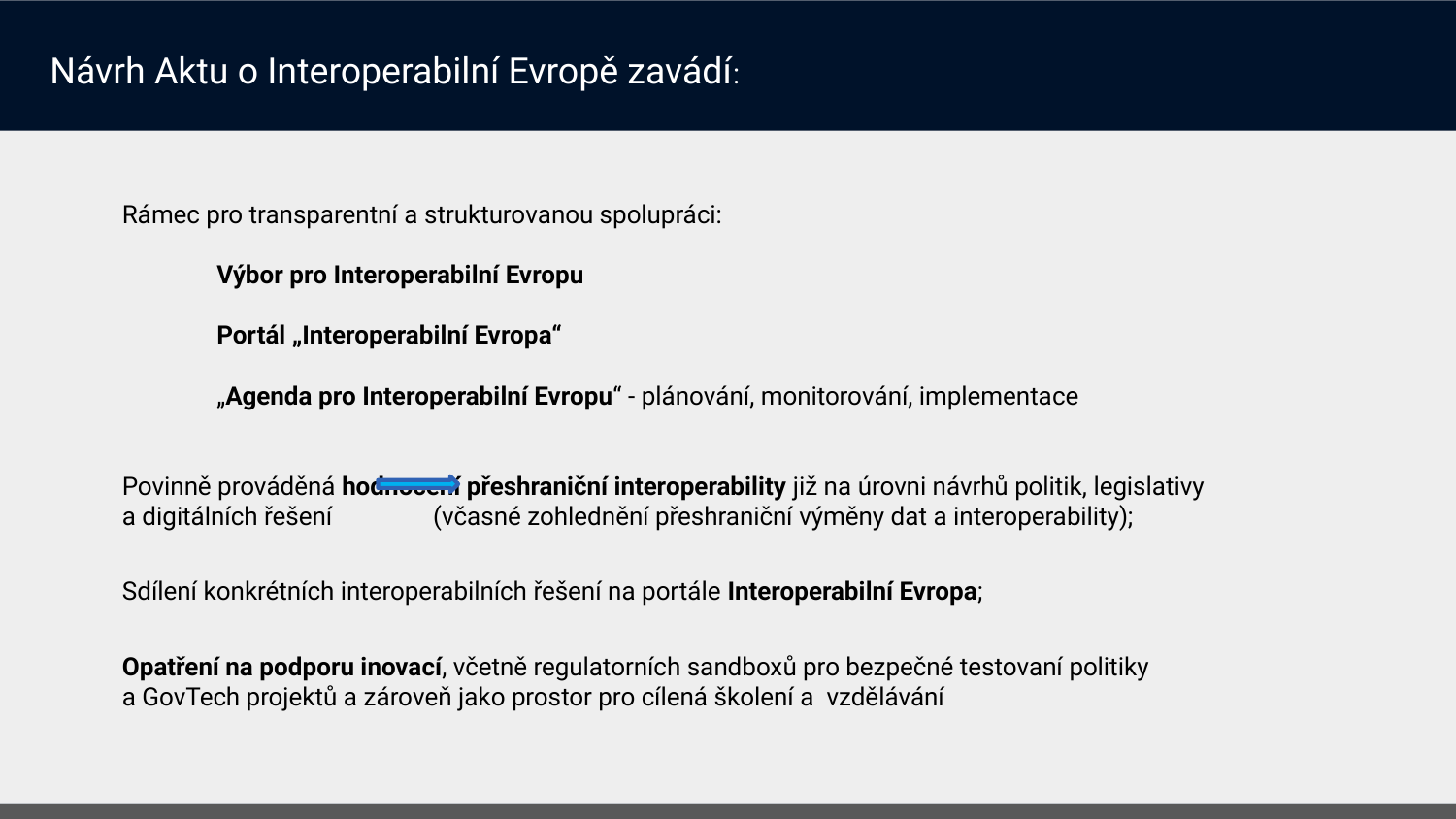

# Návrh Aktu o Interoperabilní Evropě zavádí:
Rámec pro transparentní a strukturovanou spolupráci:

Výbor pro Interoperabilní Evropu
Portál „Interoperabilní Evropa“
„Agenda pro Interoperabilní Evropu“ - plánování, monitorování, implementace

Povinně prováděná hodnocení přeshraniční interoperability již na úrovni návrhů politik, legislativy
a digitálních řešení                (včasné zohlednění přeshraniční výměny dat a interoperability);

Sdílení konkrétních interoperabilních řešení na portále Interoperabilní Evropa;

Opatření na podporu inovací, včetně regulatorních sandboxů pro bezpečné testovaní politiky
a GovTech projektů a zároveň jako prostor pro cílená školení a  vzdělávání